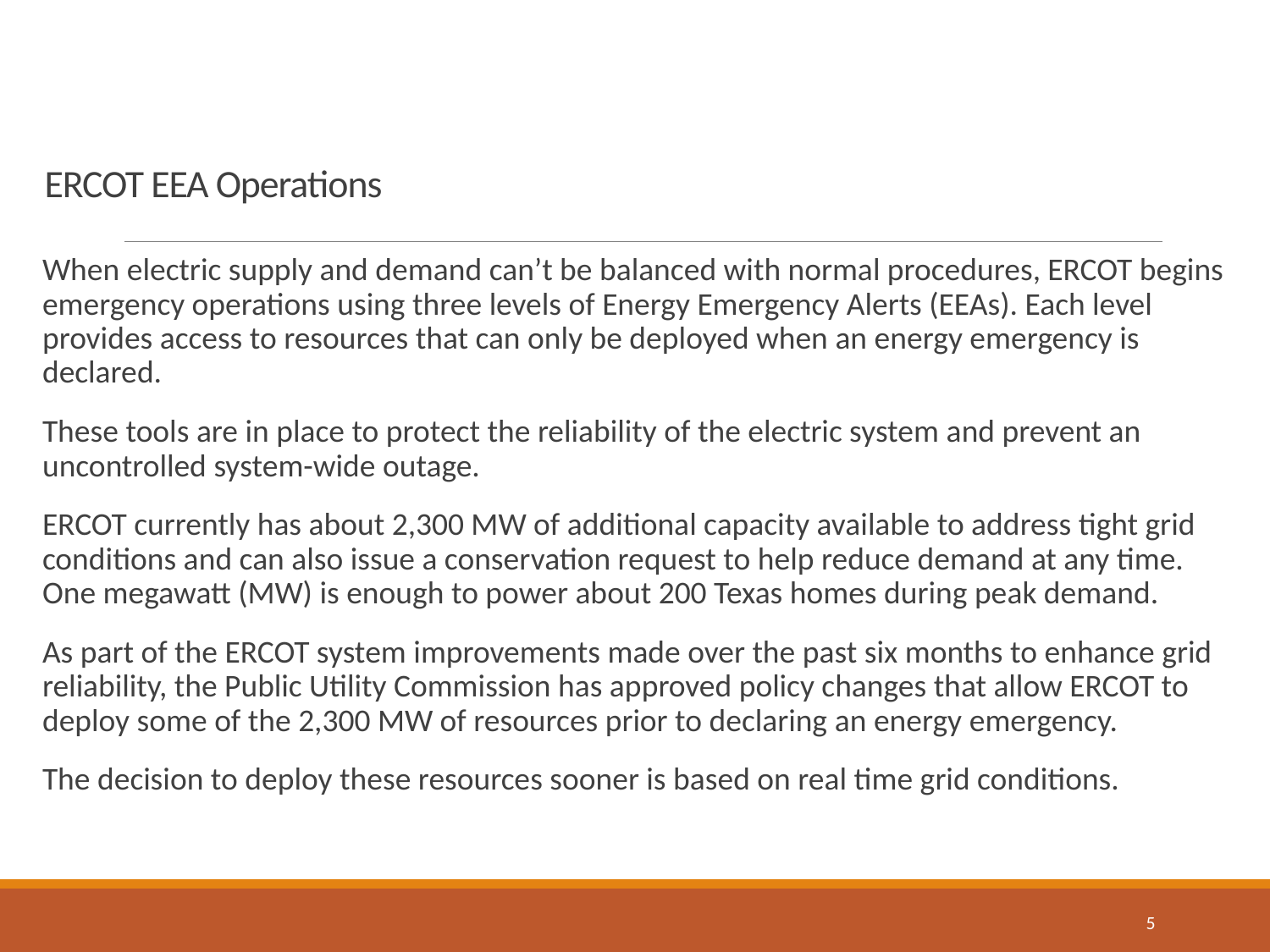

# ERCOT EEA Operations

When electric supply and demand can’t be balanced with normal procedures, ERCOT begins emergency operations using three levels of Energy Emergency Alerts (EEAs). Each level provides access to resources that can only be deployed when an energy emergency is declared.
These tools are in place to protect the reliability of the electric system and prevent an uncontrolled system-wide outage.
ERCOT currently has about 2,300 MW of additional capacity available to address tight grid conditions and can also issue a conservation request to help reduce demand at any time. One megawatt (MW) is enough to power about 200 Texas homes during peak demand.
As part of the ERCOT system improvements made over the past six months to enhance grid reliability, the Public Utility Commission has approved policy changes that allow ERCOT to deploy some of the 2,300 MW of resources prior to declaring an energy emergency.
The decision to deploy these resources sooner is based on real time grid conditions.

5